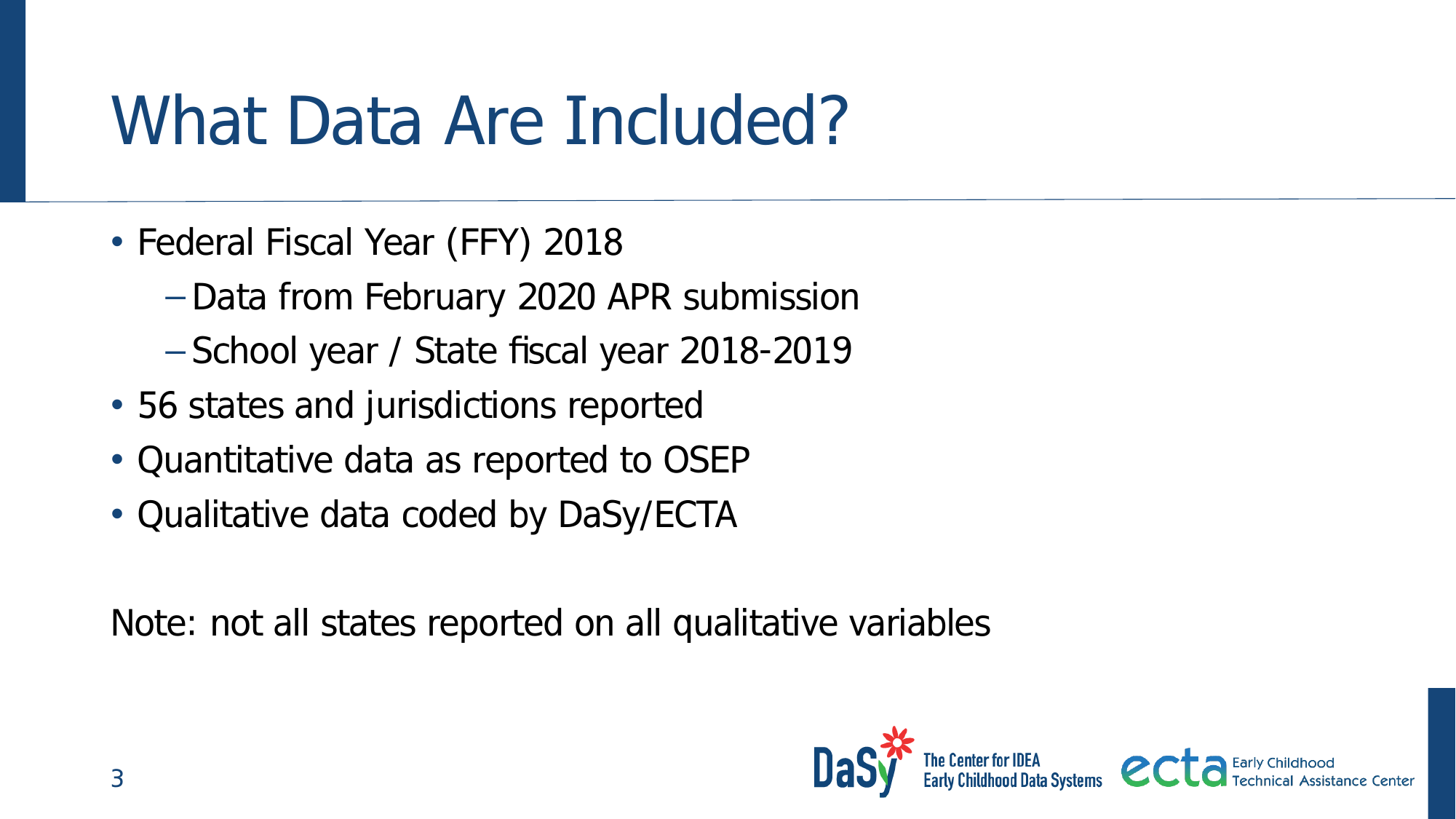

# What Data Are Included?
Federal Fiscal Year (FFY) 2018
Data from February 2020 APR submission
School year / State fiscal year 2018-2019
56 states and jurisdictions reported
Quantitative data as reported to OSEP
Qualitative data coded by DaSy/ECTA

Note: not all states reported on all qualitative variables